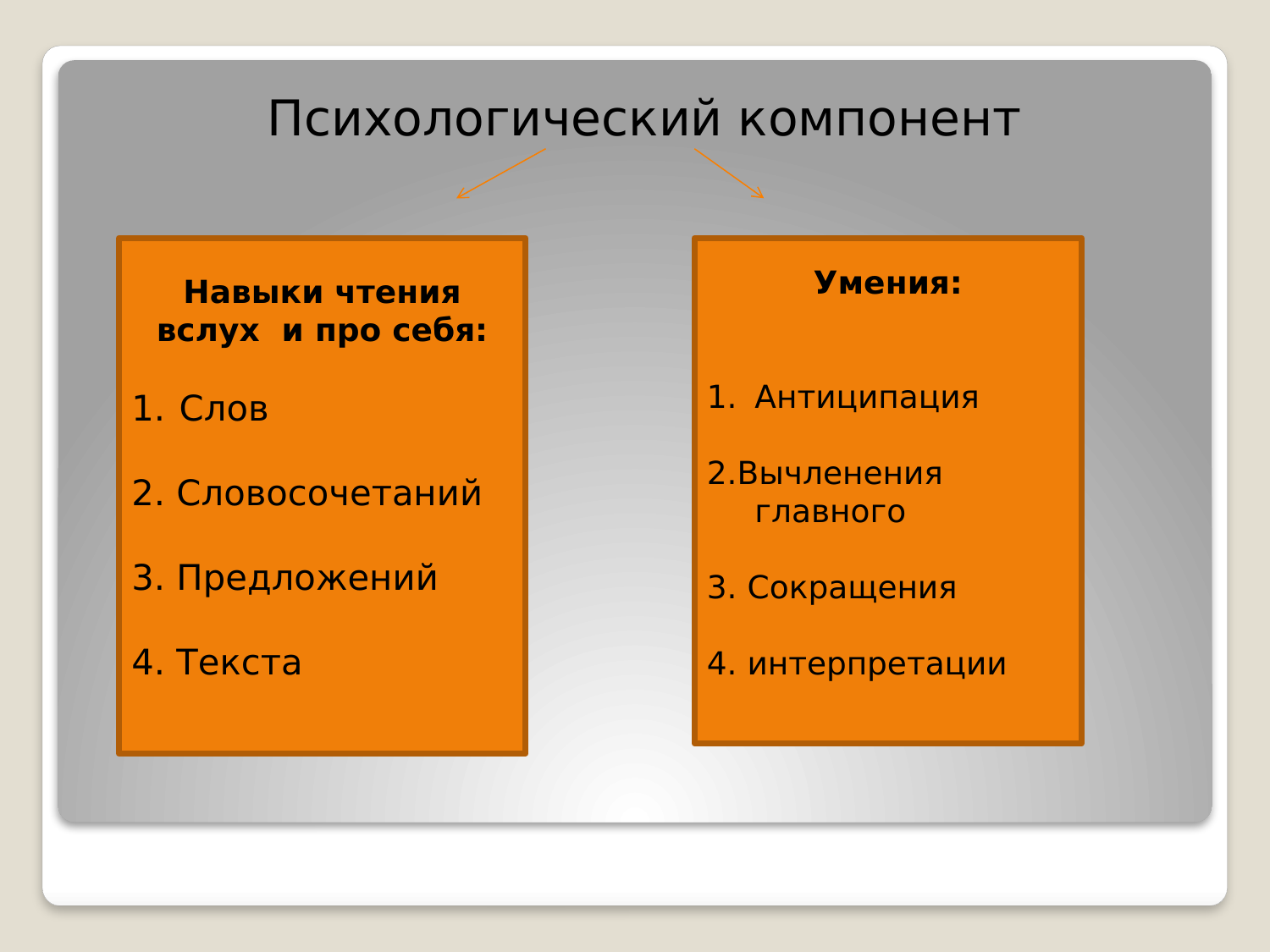

Психологический компонент

Навыки чтения вслух  и про себя:

Слов

2. Словосочетаний

3. Предложений

4. Текста

Умения:

Антиципация

2.Вычленения главного

3. Сокращения

4. интерпретации